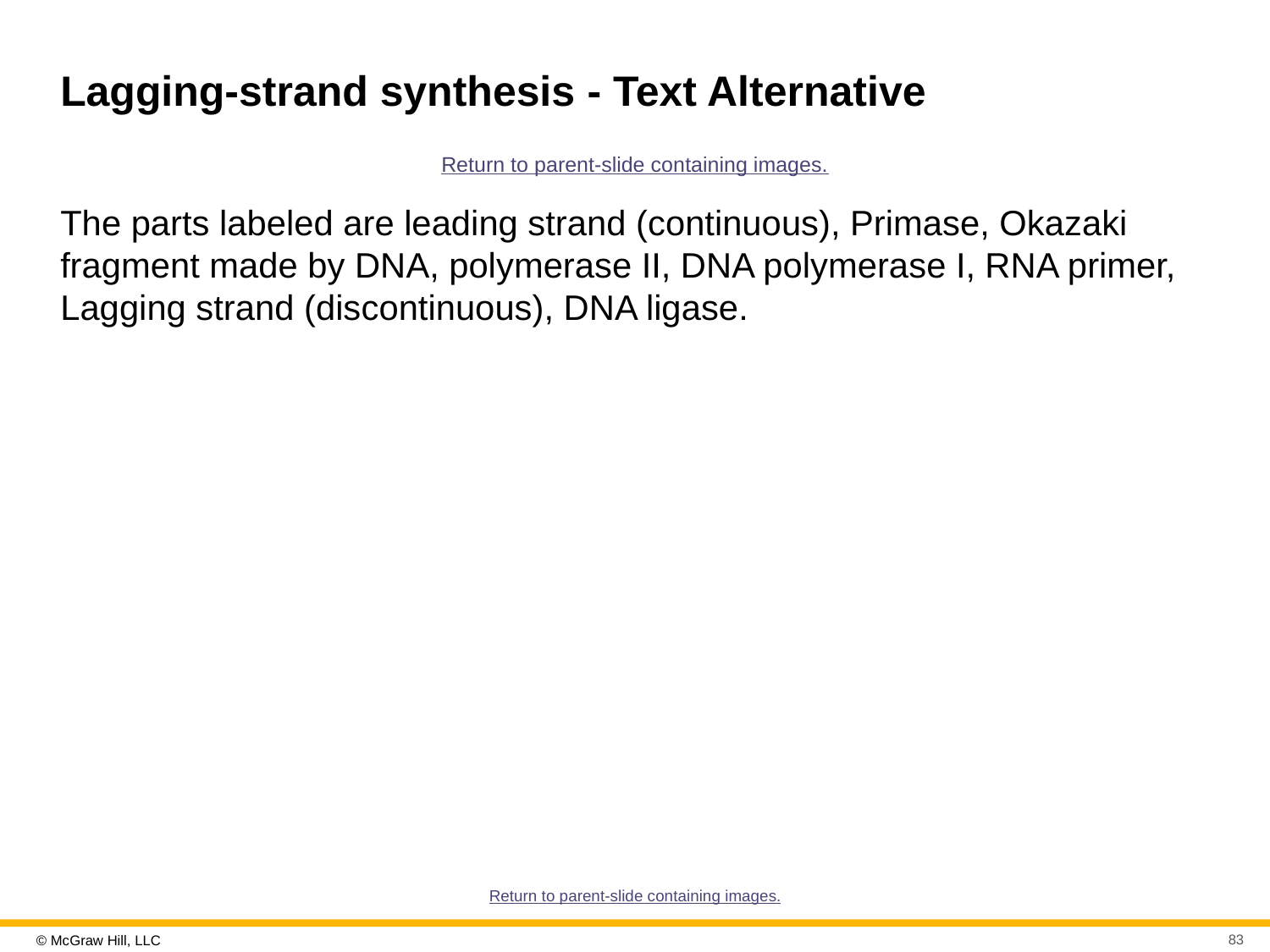

# Lagging-strand synthesis - Text Alternative
Return to parent-slide containing images.
The parts labeled are leading strand (continuous), Primase, Okazaki fragment made by DNA, polymerase II, DNA polymerase I, RNA primer, Lagging strand (discontinuous), DNA ligase.
Return to parent-slide containing images.
83